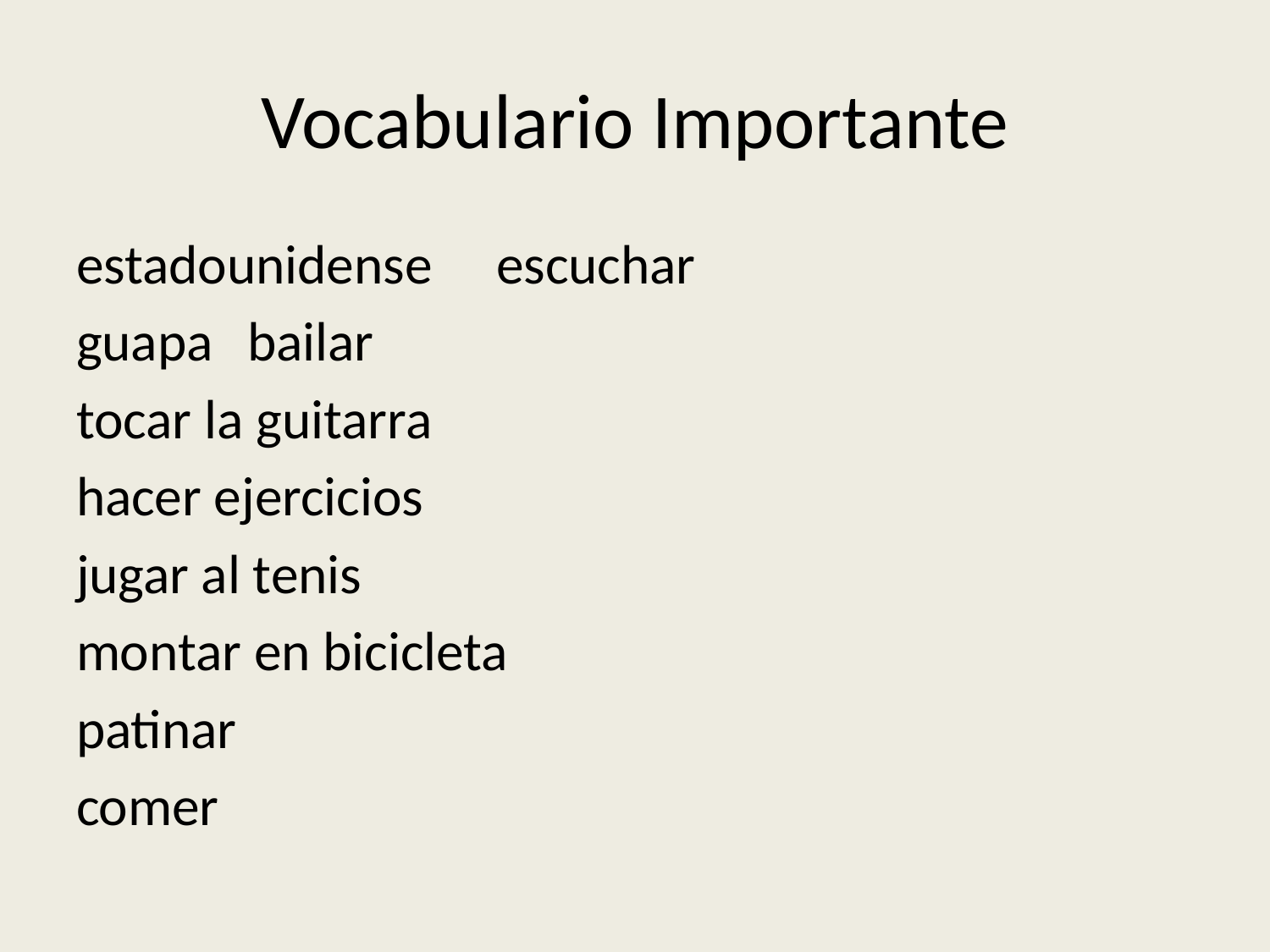

# Vocabulario Importante
estadounidense						escuchar
guapa									bailar
tocar la guitarra
hacer ejercicios
jugar al tenis
montar en bicicleta
patinar
comer